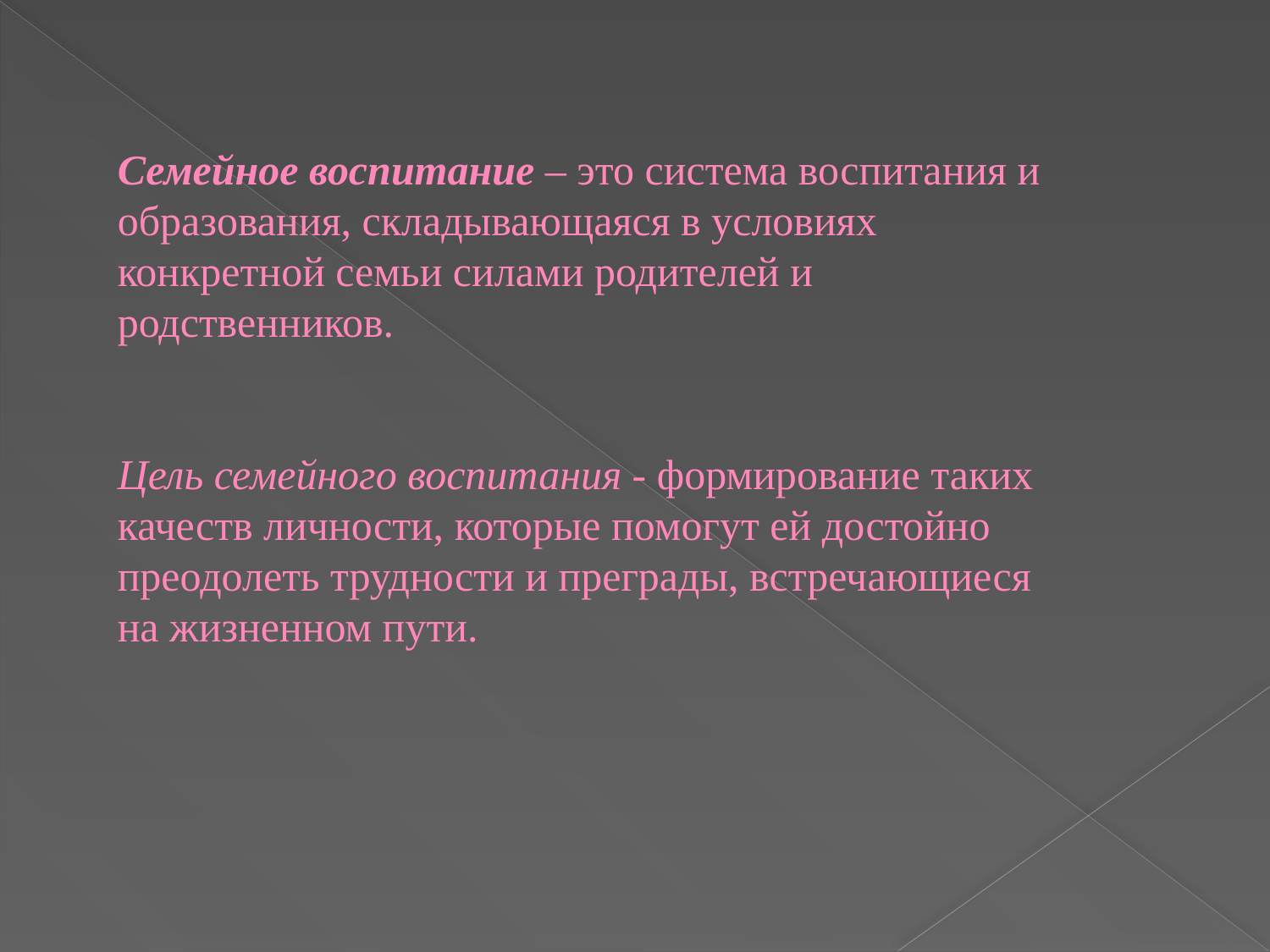

Семейное воспитание – это система воспитания и образования, складывающаяся в условиях конкретной семьи силами родителей и родственников.

Цель семейного воспитания - формирование таких качеств личности, которые помогут ей достойно преодолеть трудности и преграды, встречающиеся на жизненном пути.